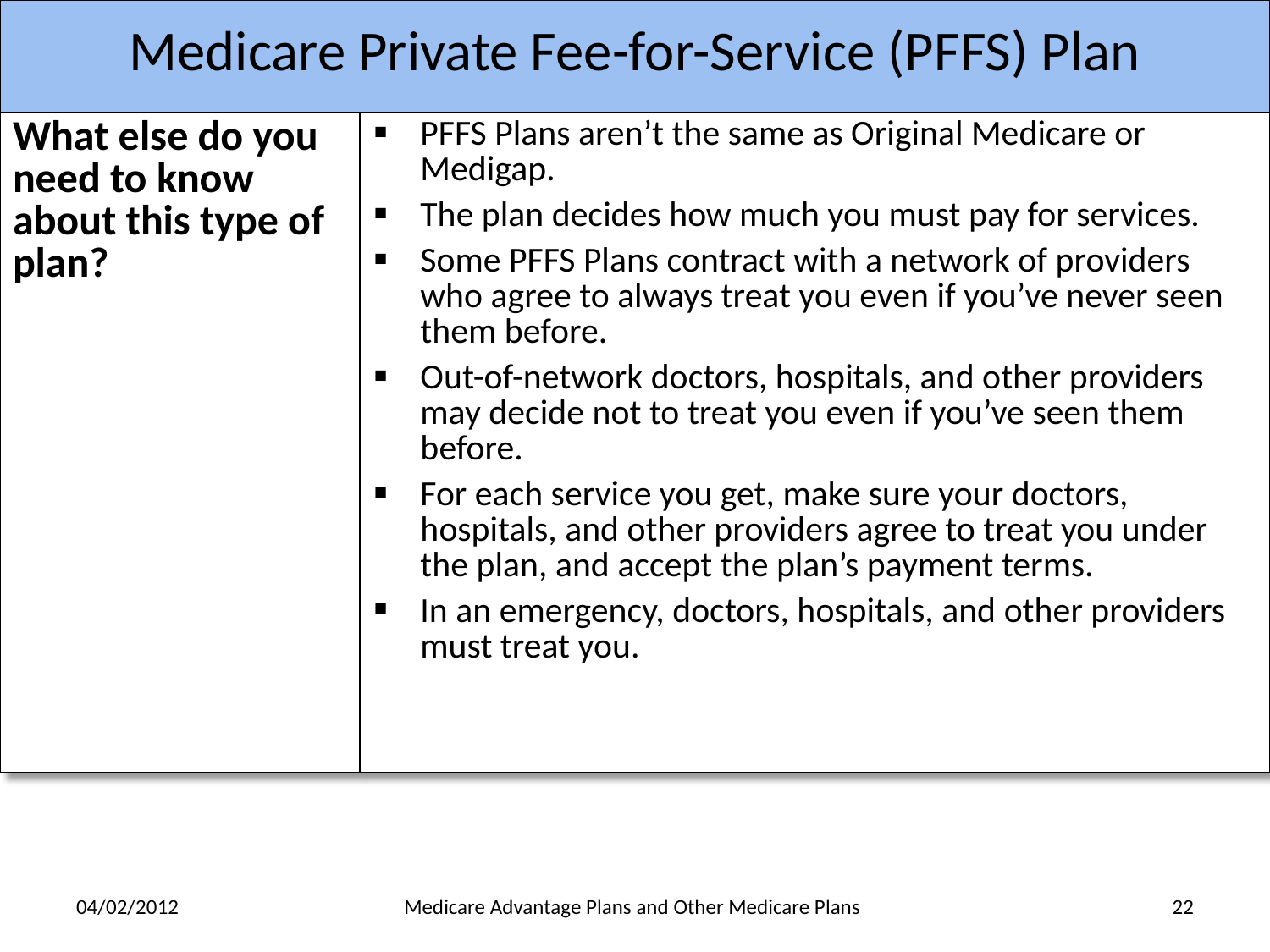

| Medicare Private Fee-for-Service (PFFS) Plan |  |
| --- | --- |
| What else do you need to know about this type of plan? | PFFS Plans aren’t the same as Original Medicare or Medigap. The plan decides how much you must pay for services. Some PFFS Plans contract with a network of providers who agree to always treat you even if you’ve never seen them before. Out-of-network doctors, hospitals, and other providers may decide not to treat you even if you’ve seen them before. For each service you get, make sure your doctors, hospitals, and other providers agree to treat you under the plan, and accept the plan’s payment terms. In an emergency, doctors, hospitals, and other providers must treat you. |
#
04/02/2012
Medicare Advantage Plans and Other Medicare Plans
22